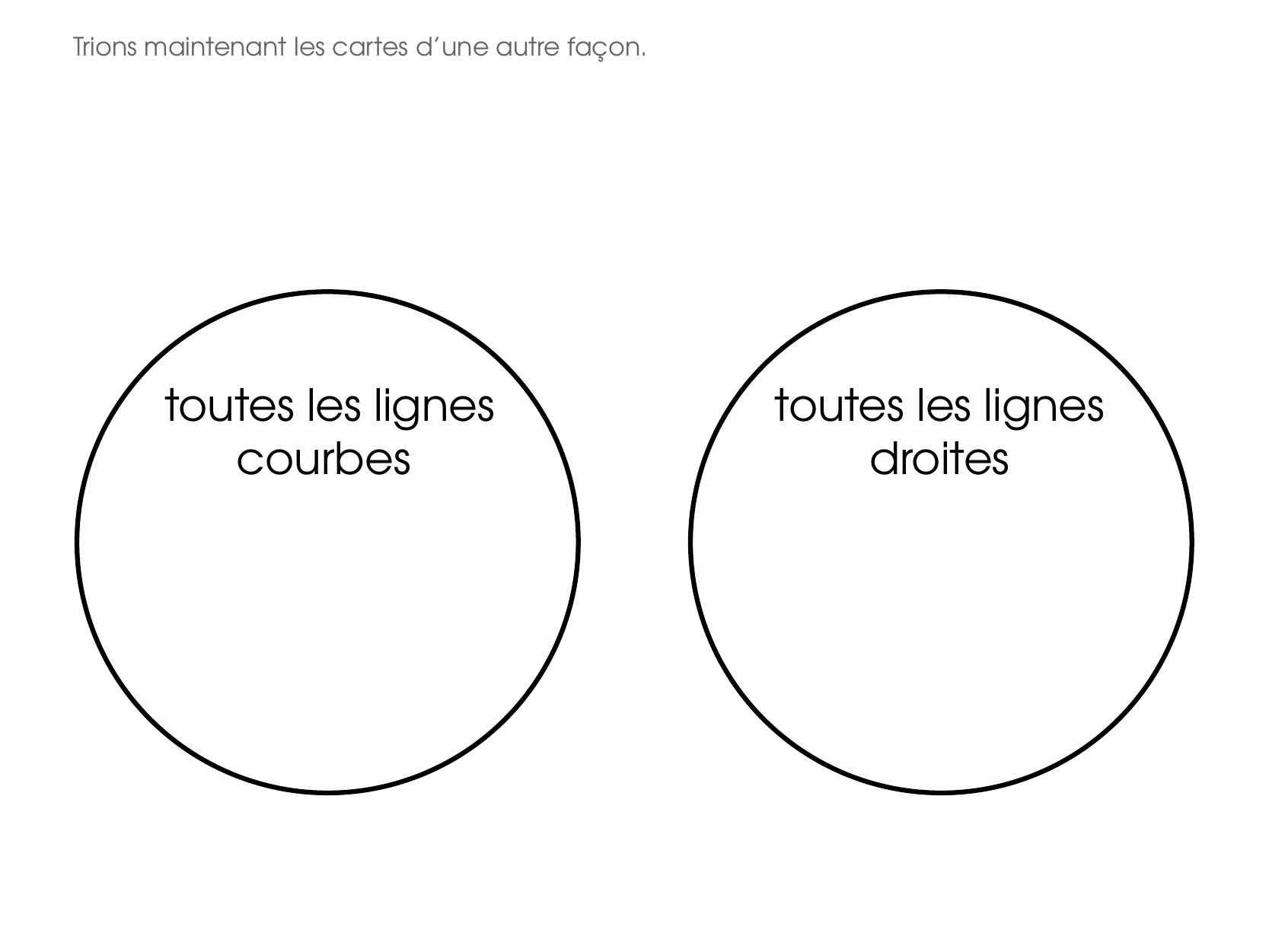

Trions maintenant les cartes d’une autre façon.

toutes les lignes courbes

toutes les lignes droites